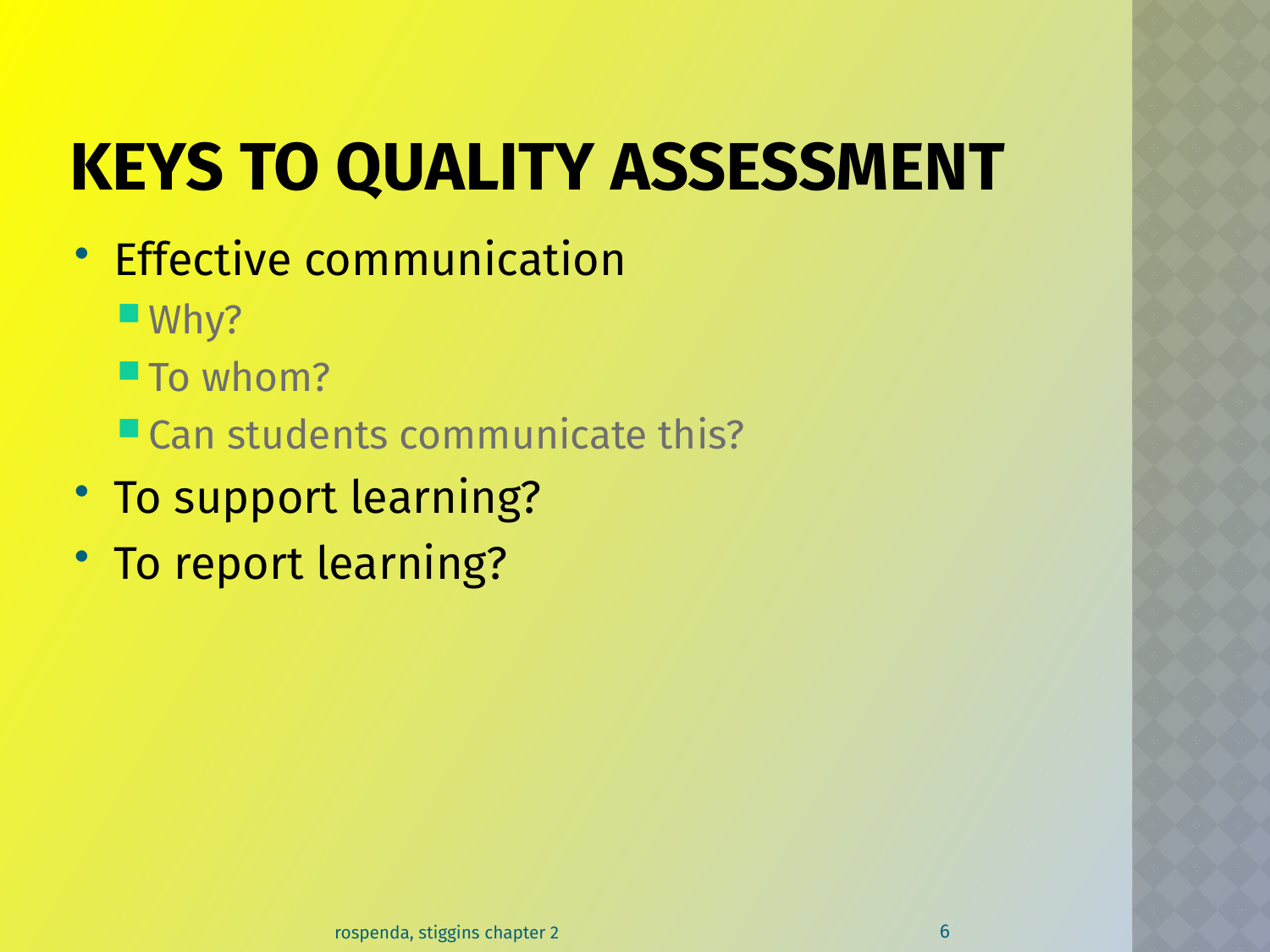

# Keys to Quality Assessment
Effective communication
Why?
To whom?
Can students communicate this?
To support learning?
To report learning?
6
rospenda, stiggins chapter 2